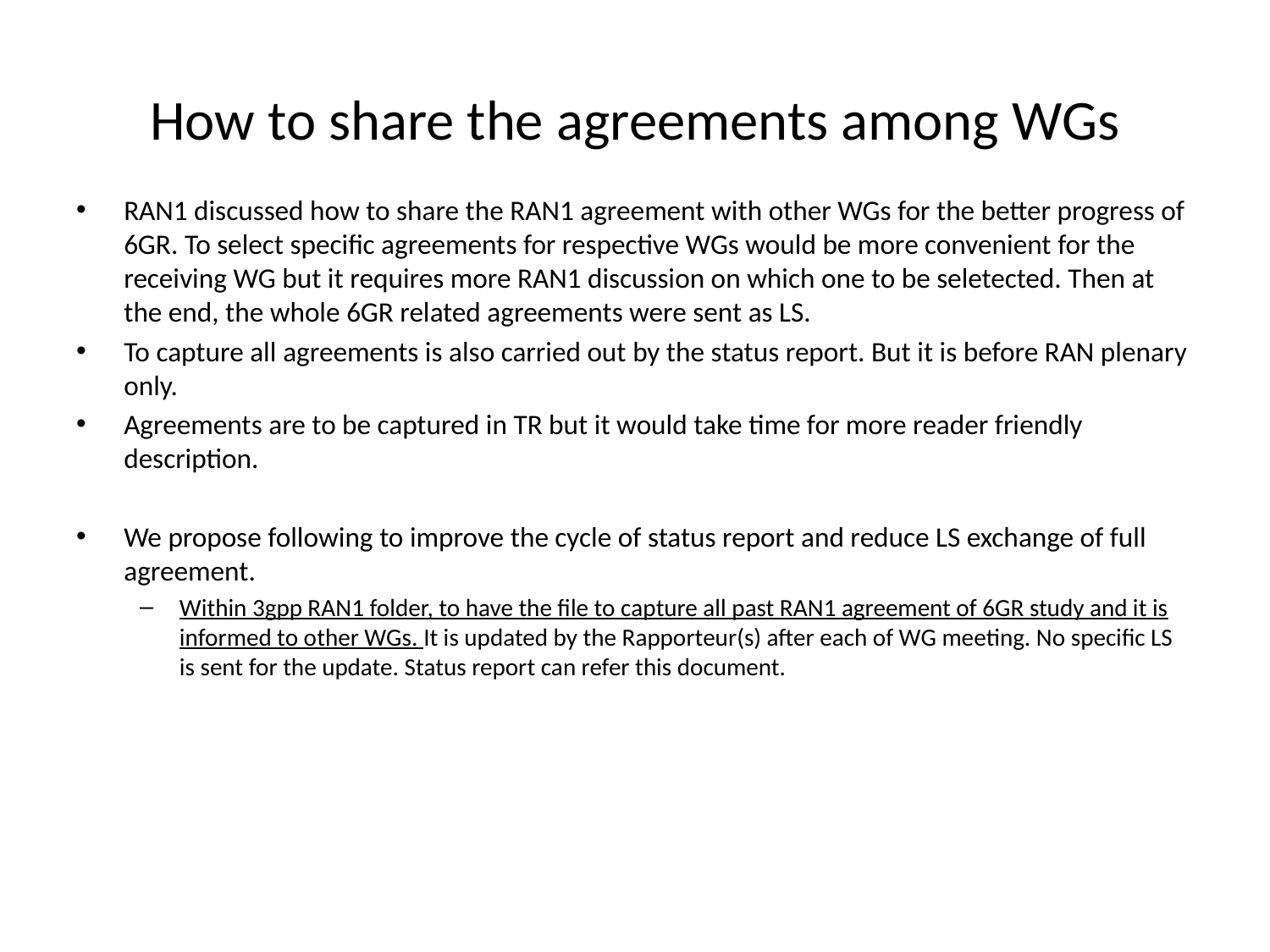

# How to share the agreements among WGs
RAN1 discussed how to share the RAN1 agreement with other WGs for the better progress of 6GR. To select specific agreements for respective WGs would be more convenient for the receiving WG but it requires more RAN1 discussion on which one to be seletected. Then at the end, the whole 6GR related agreements were sent as LS.
To capture all agreements is also carried out by the status report. But it is before RAN plenary only.
Agreements are to be captured in TR but it would take time for more reader friendly description.

We propose following to improve the cycle of status report and reduce LS exchange of full agreement.
Within 3gpp RAN1 folder, to have the file to capture all past RAN1 agreement of 6GR study and it is informed to other WGs. It is updated by the Rapporteur(s) after each of WG meeting. No specific LS is sent for the update. Status report can refer this document.